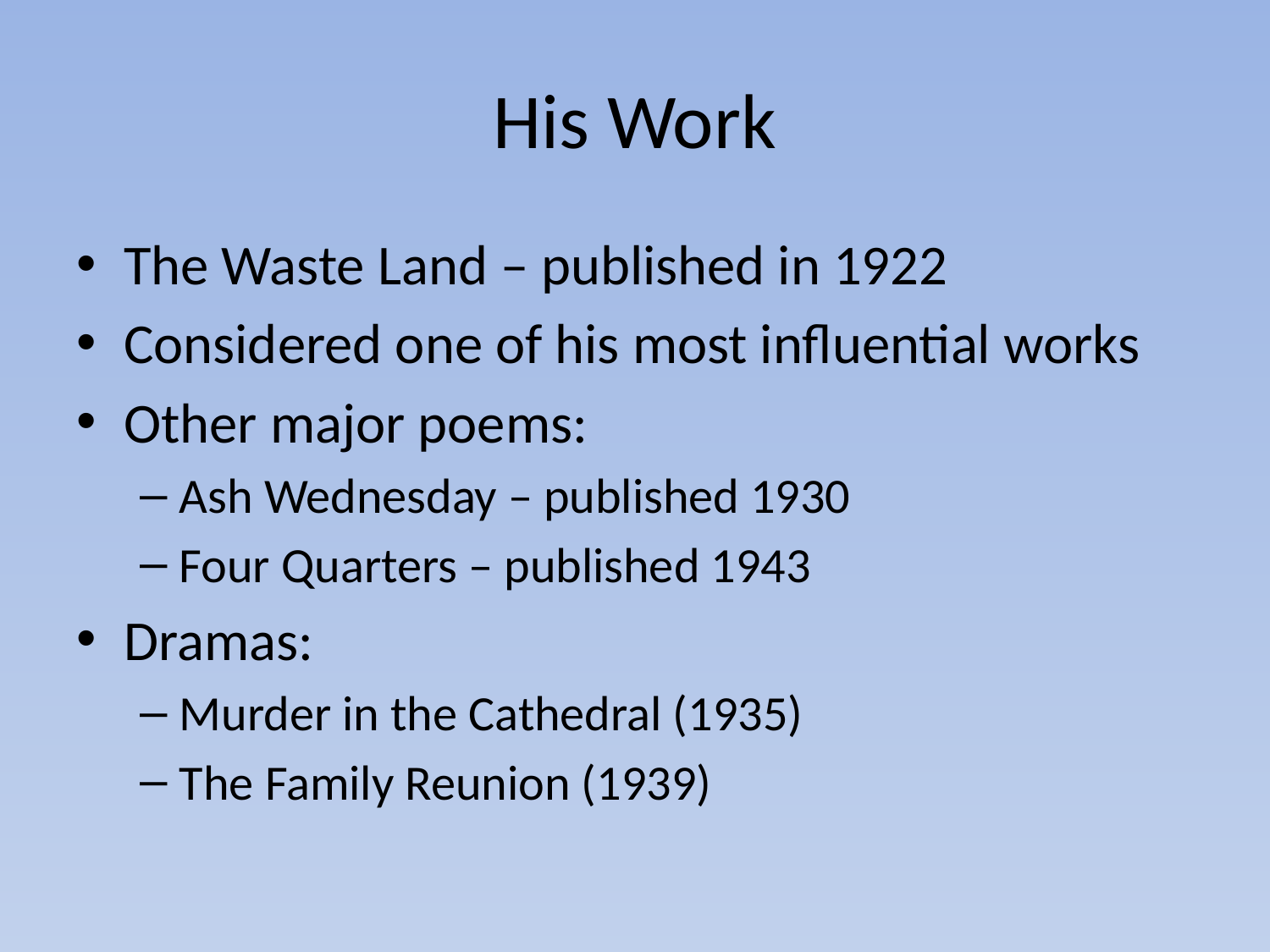

# His Work
The Waste Land – published in 1922
Considered one of his most influential works
Other major poems:
Ash Wednesday – published 1930
Four Quarters – published 1943
Dramas:
Murder in the Cathedral (1935)
The Family Reunion (1939)